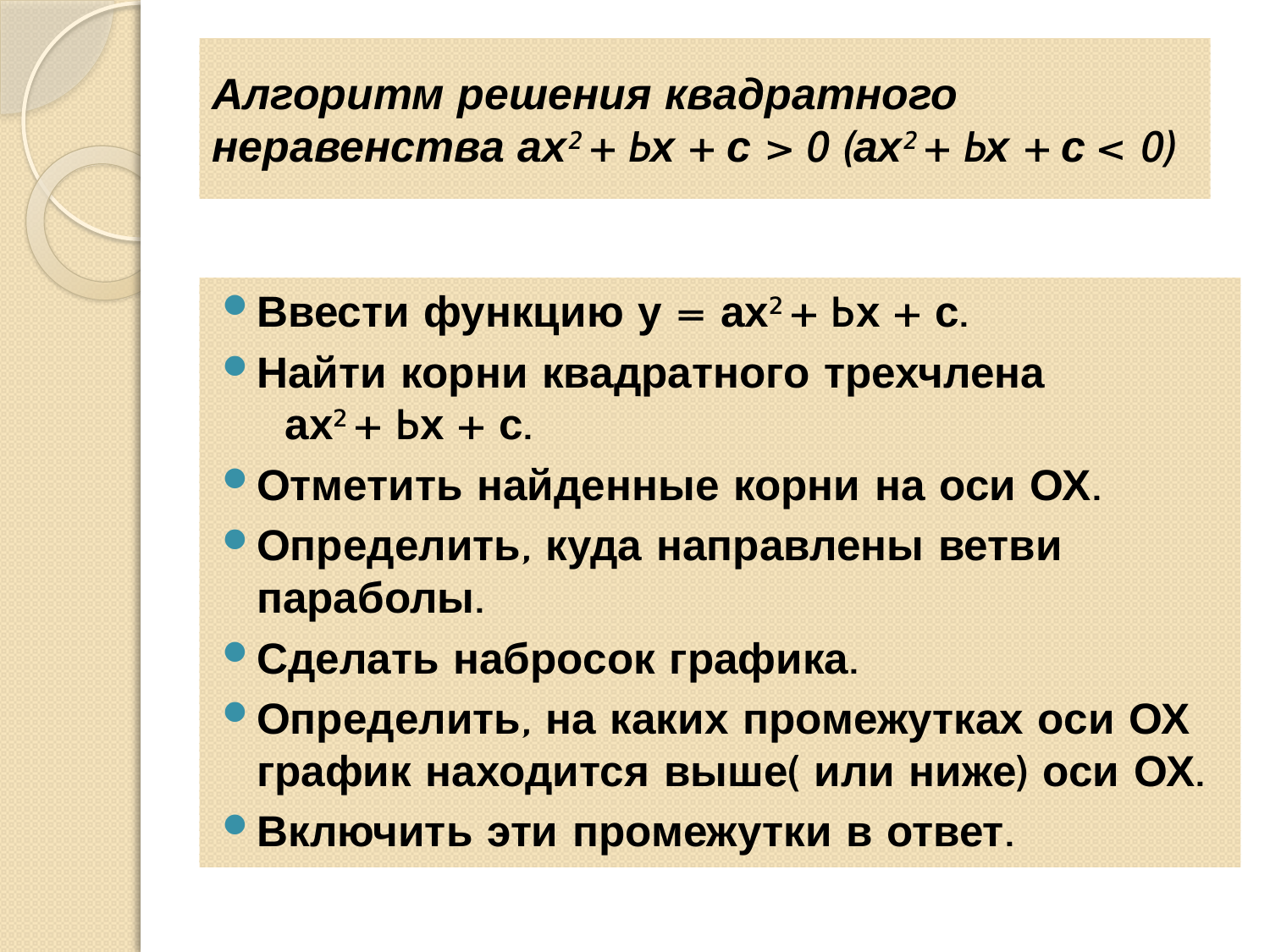

# Алгоритм решения квадратного неравенства ах2 + bх + с > 0 (ах2 + bх + с < 0)
Ввести функцию у = ах2 + bх + с.
Найти корни квадратного трехчлена               ах2 + bх + с.
Отметить найденные корни на оси ОХ.
Определить, куда направлены ветви параболы.
Сделать набросок графика.
Определить, на каких промежутках оси ОХ график находится выше( или ниже) оси ОХ.
Включить эти промежутки в ответ.